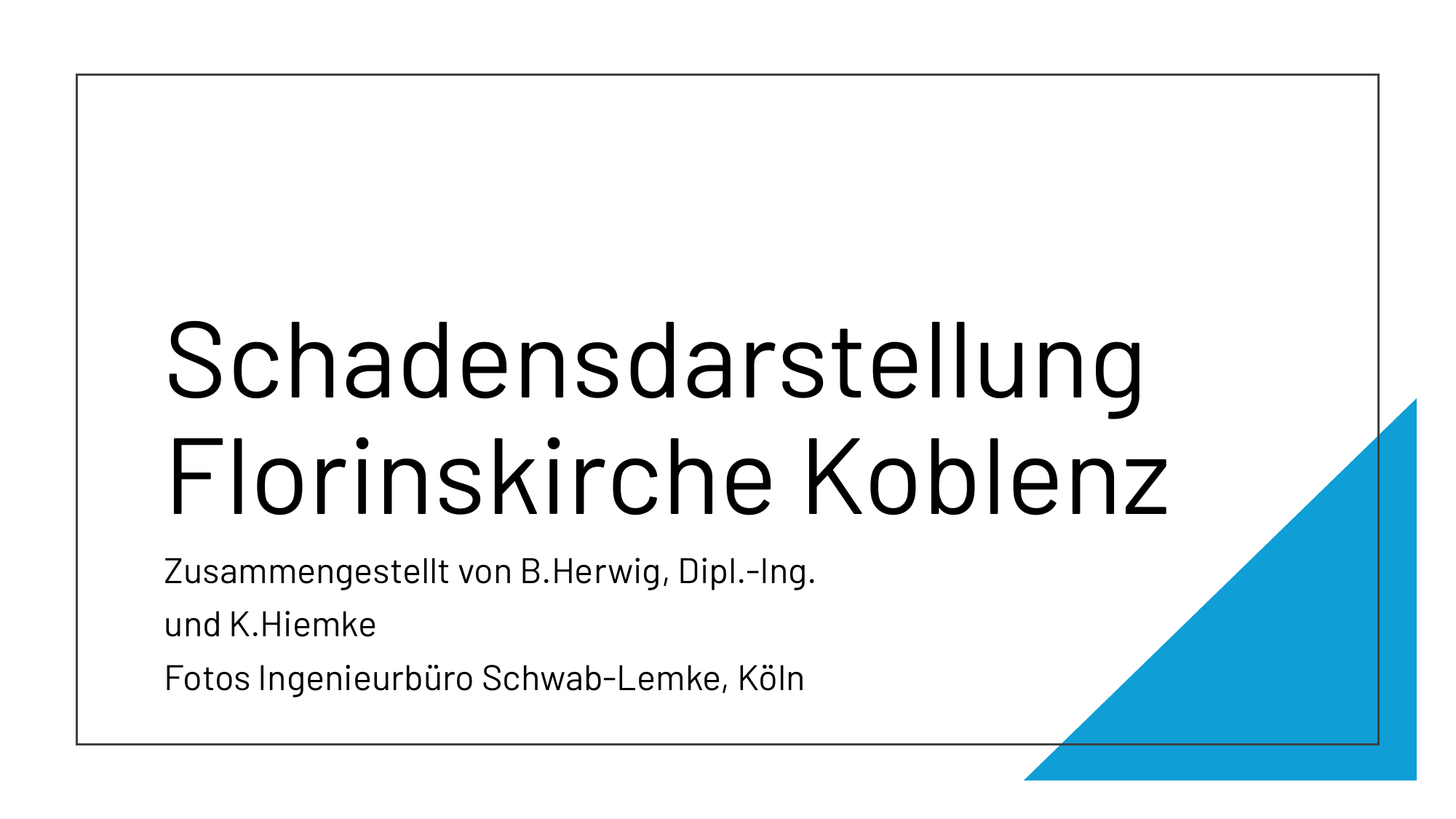

# Schadensdarstellung Florinskirche Koblenz

Zusammengestellt von B.Herwig, Dipl.-Ing.
und K.Hiemke
Fotos Ingenieurbüro Schwab-Lemke, Köln